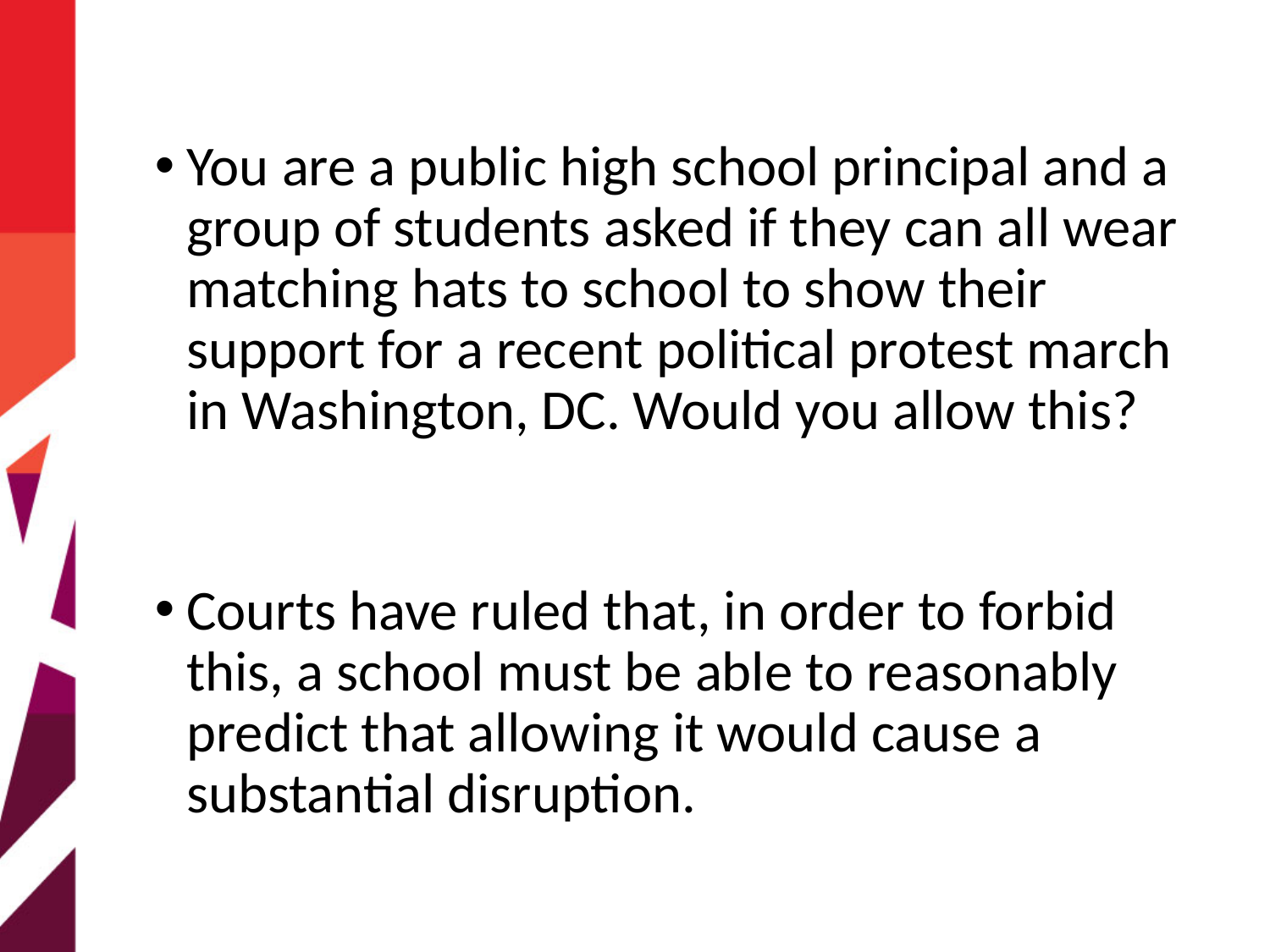

You are a public high school principal and a  group of students asked if they can all wear matching hats to school to show their support for a recent political protest march in Washington, DC. Would you allow this?

Courts have ruled that, in order to forbid this, a school must be able to reasonably predict that allowing it would cause a substantial disruption.